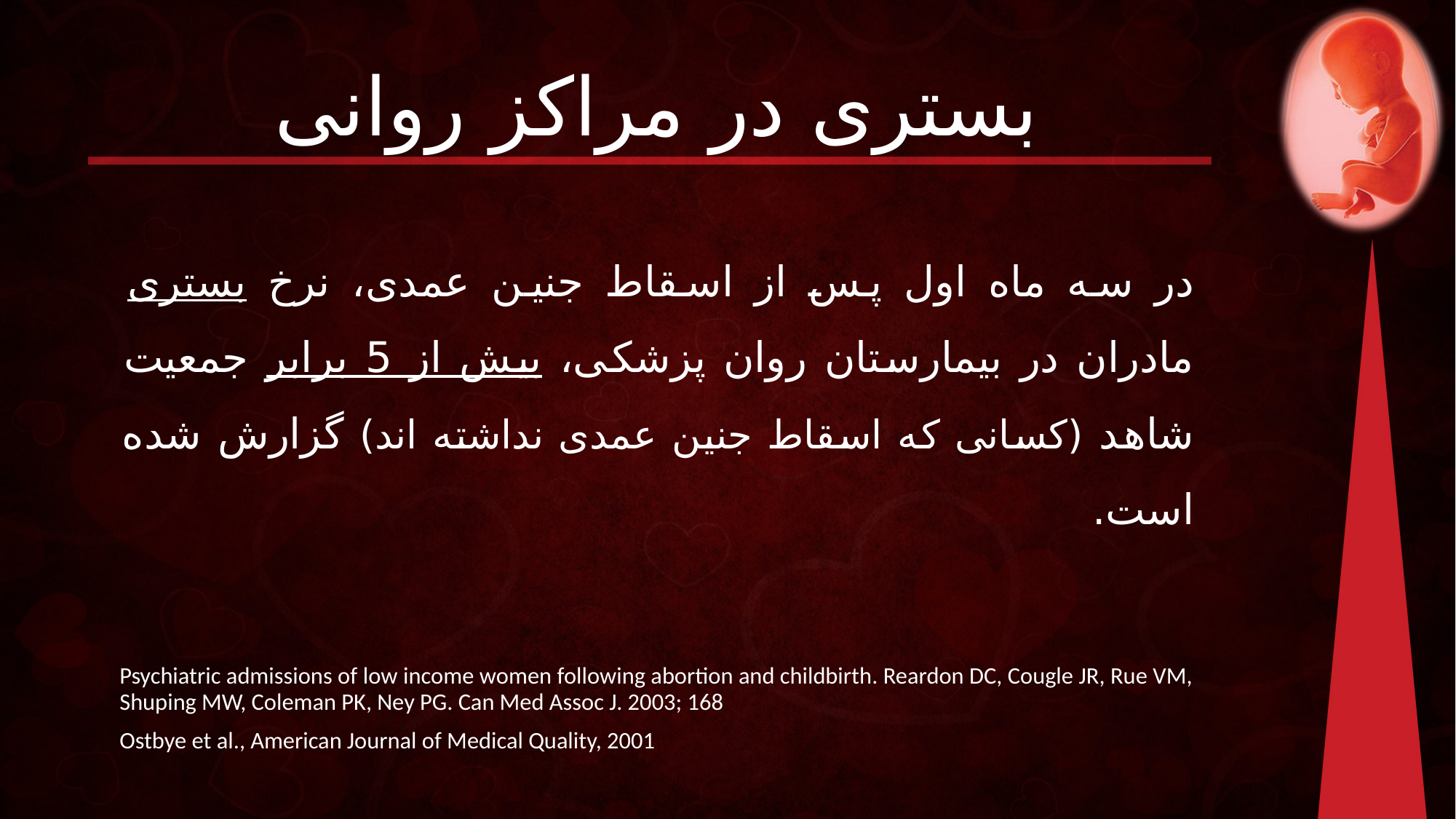

# بستری در مراکز روانی
در سه ماه اول پس از اسقاط جنین عمدی، نرخ بستری مادران در بیمارستان روان پزشکی، بیش از 5 برابر جمعیت شاهد (کسانی که اسقاط جنین عمدی نداشته اند) گزارش شده است.

Psychiatric admissions of low income women following abortion and childbirth. Reardon DC, Cougle JR, Rue VM, Shuping MW, Coleman PK, Ney PG. Can Med Assoc J. 2003; 168
Ostbye et al., American Journal of Medical Quality, 2001